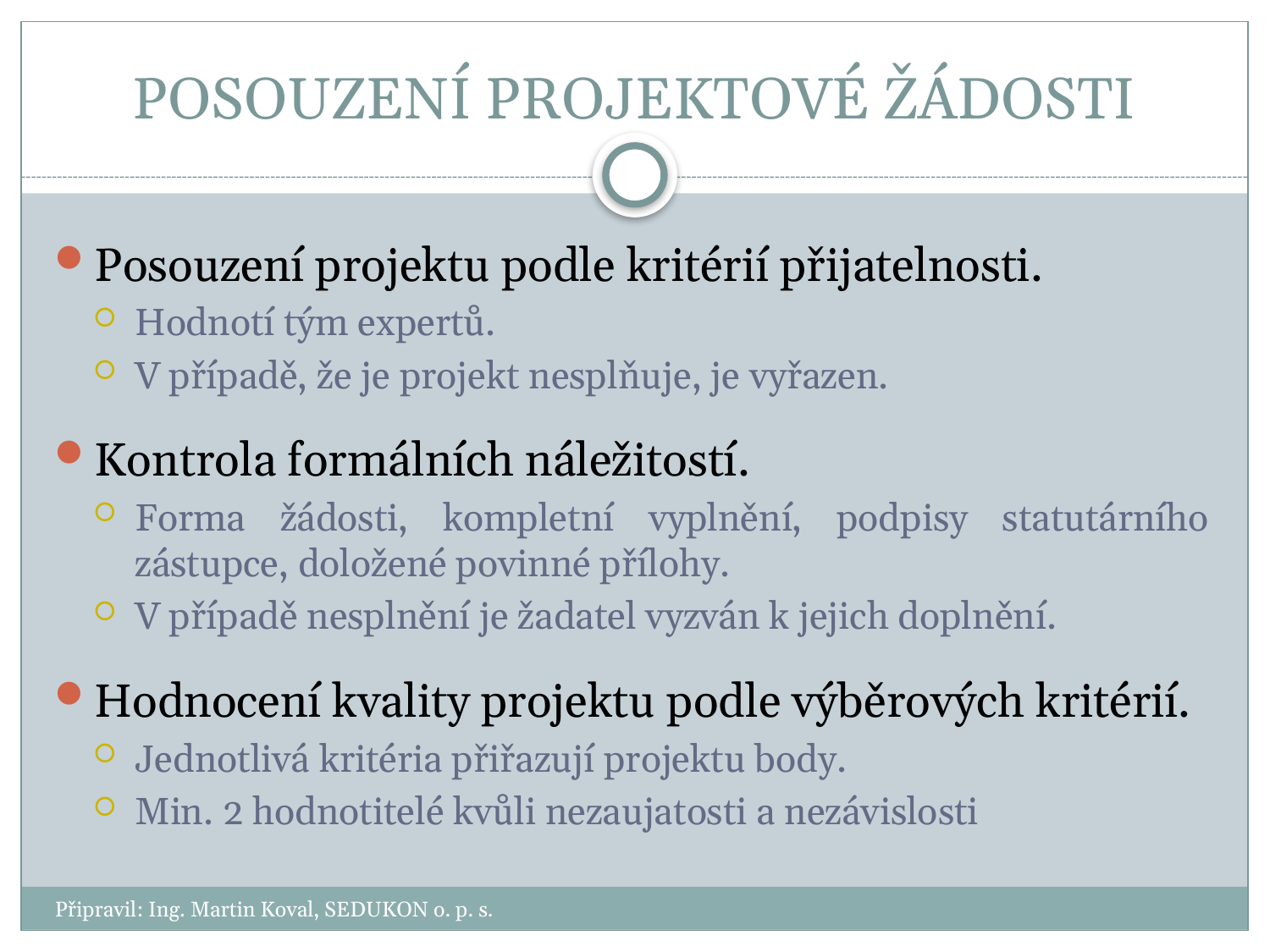

# POSOUZENÍ PROJEKTOVÉ ŽÁDOSTI
Posouzení projektu podle kritérií přijatelnosti.
Hodnotí tým expertů.
V případě, že je projekt nesplňuje, je vyřazen.

Kontrola formálních náležitostí.
Forma žádosti, kompletní vyplnění, podpisy statutárního zástupce, doložené povinné přílohy.
V případě nesplnění je žadatel vyzván k jejich doplnění.

Hodnocení kvality projektu podle výběrových kritérií.
Jednotlivá kritéria přiřazují projektu body.
Min. 2 hodnotitelé kvůli nezaujatosti a nezávislosti

Připravil: Ing. Martin Koval, SEDUKON o. p. s.